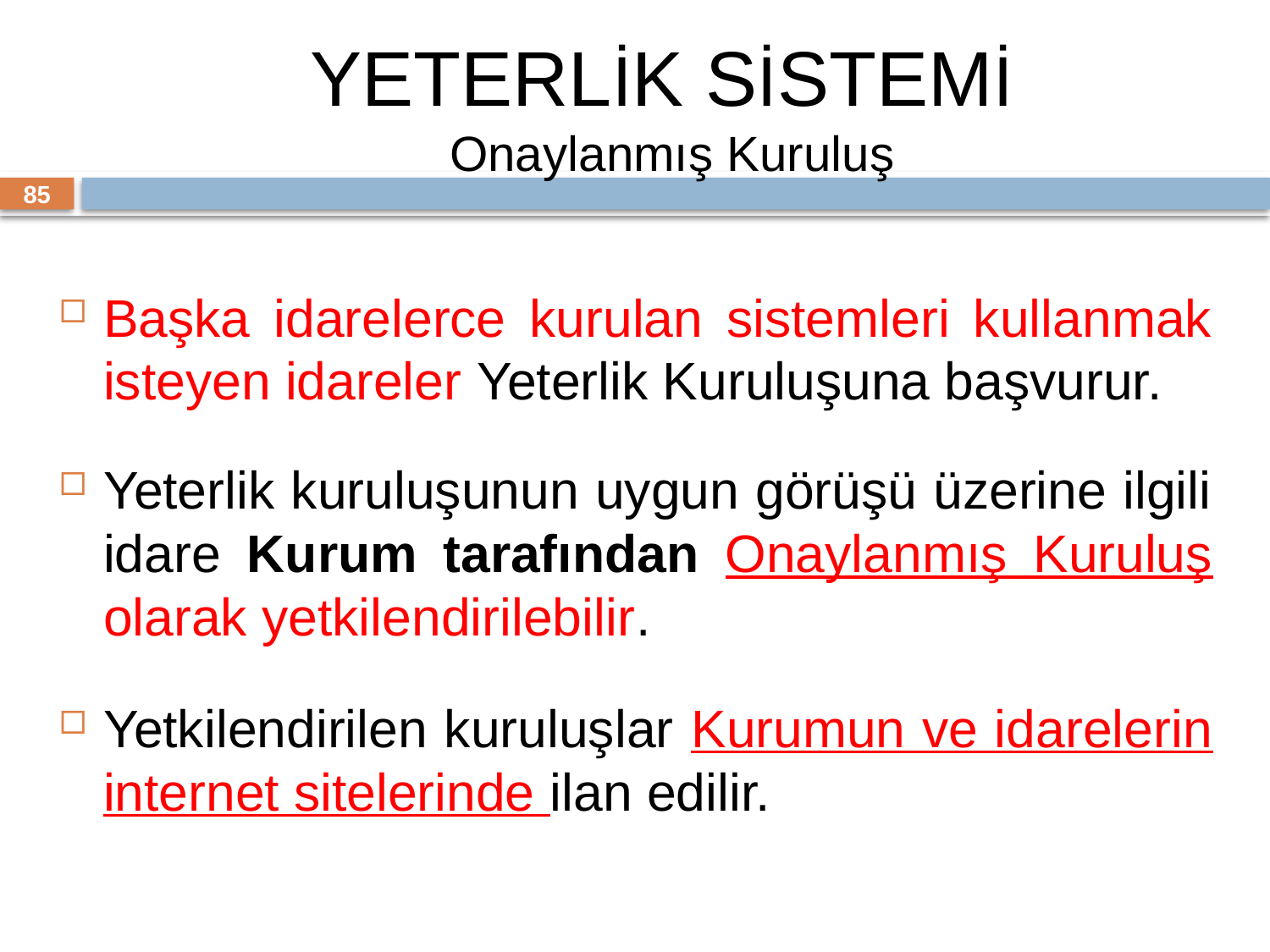

YETERLİK SİSTEMİ
Onaylanmış Kuruluş
85
Başka idarelerce kurulan sistemleri kullanmak isteyen idareler Yeterlik Kuruluşuna başvurur.

Yeterlik kuruluşunun uygun görüşü üzerine ilgili idare Kurum tarafından Onaylanmış Kuruluş olarak yetkilendirilebilir.

Yetkilendirilen kuruluşlar Kurumun ve idarelerin internet sitelerinde ilan edilir.